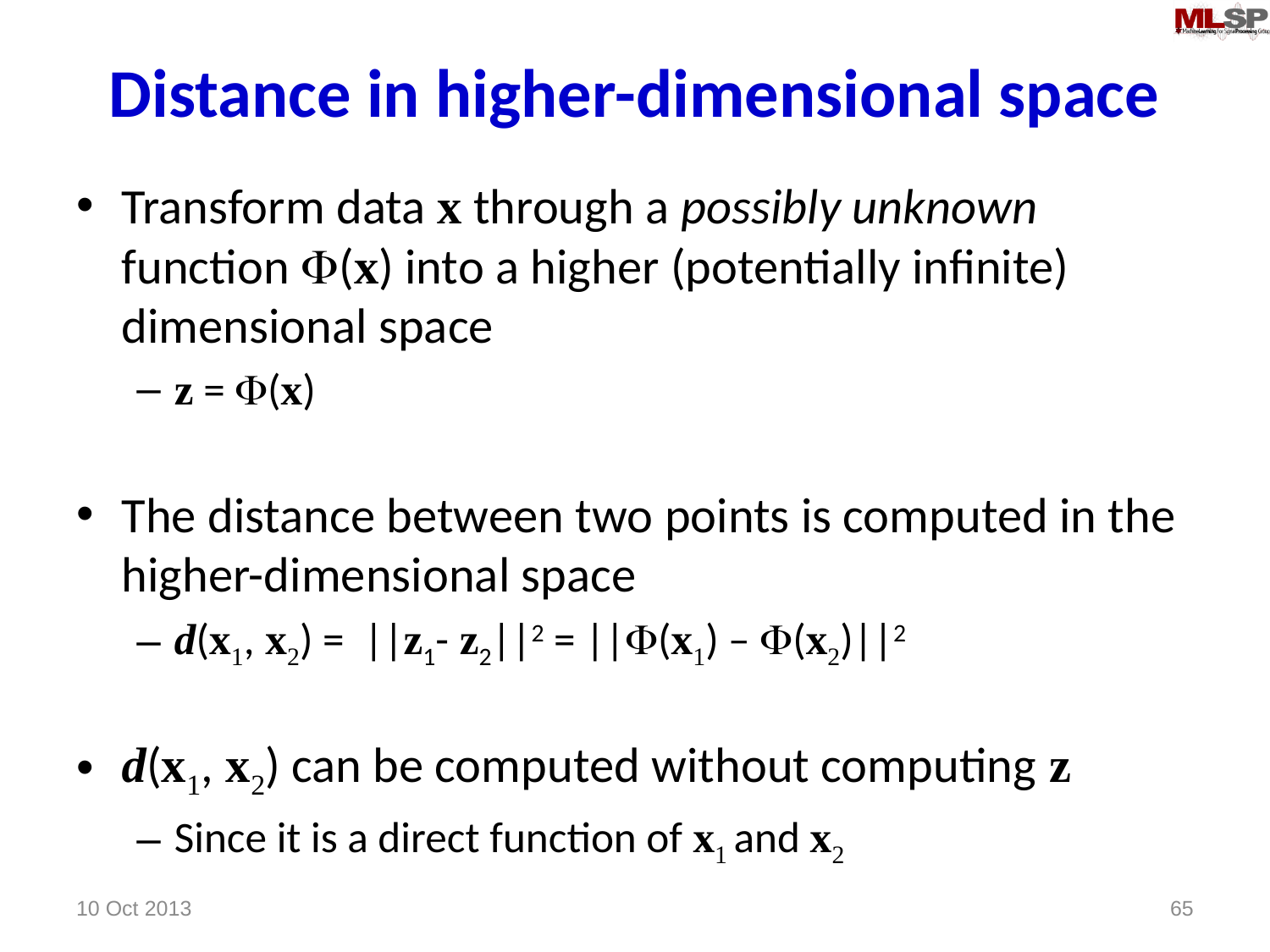

# Distance in higher-dimensional space
Transform data x through a possibly unknown function Φ(x) into a higher (potentially infinite) dimensional space
z = Φ(x)

The distance between two points is computed in the higher-dimensional space
d(x1, x2) =  ||z1- z2||2 = ||Φ(x1) – Φ(x2)||2

d(x1, x2) can be computed without computing z
Since it is a direct function of x1 and x2
10 Oct 2013
65